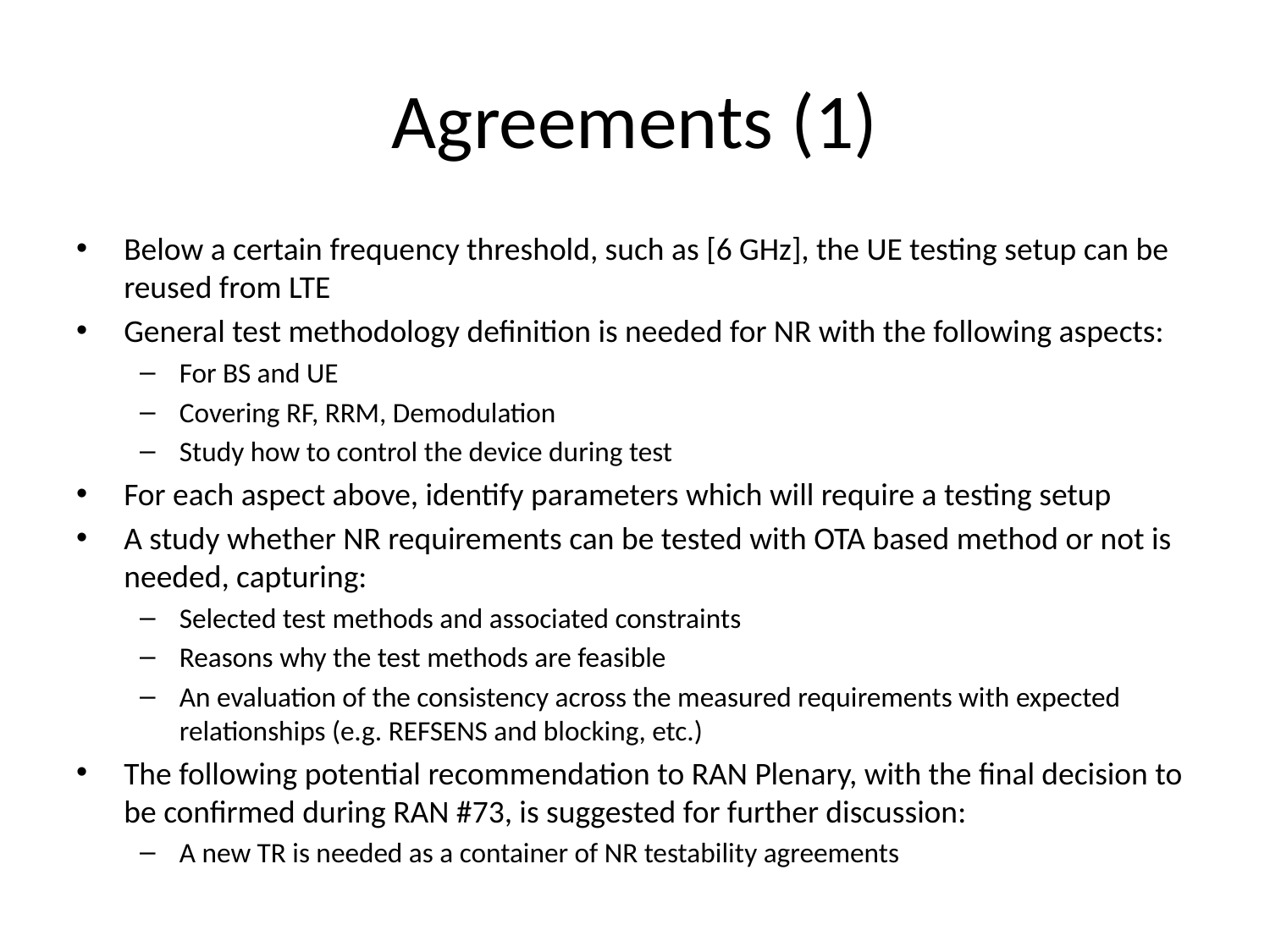

# Agreements (1)
Below a certain frequency threshold, such as [6 GHz], the UE testing setup can be reused from LTE
General test methodology definition is needed for NR with the following aspects:
For BS and UE
Covering RF, RRM, Demodulation
Study how to control the device during test
For each aspect above, identify parameters which will require a testing setup
A study whether NR requirements can be tested with OTA based method or not is needed, capturing:
Selected test methods and associated constraints
Reasons why the test methods are feasible
An evaluation of the consistency across the measured requirements with expected relationships (e.g. REFSENS and blocking, etc.)
The following potential recommendation to RAN Plenary, with the final decision to be confirmed during RAN #73, is suggested for further discussion:
A new TR is needed as a container of NR testability agreements